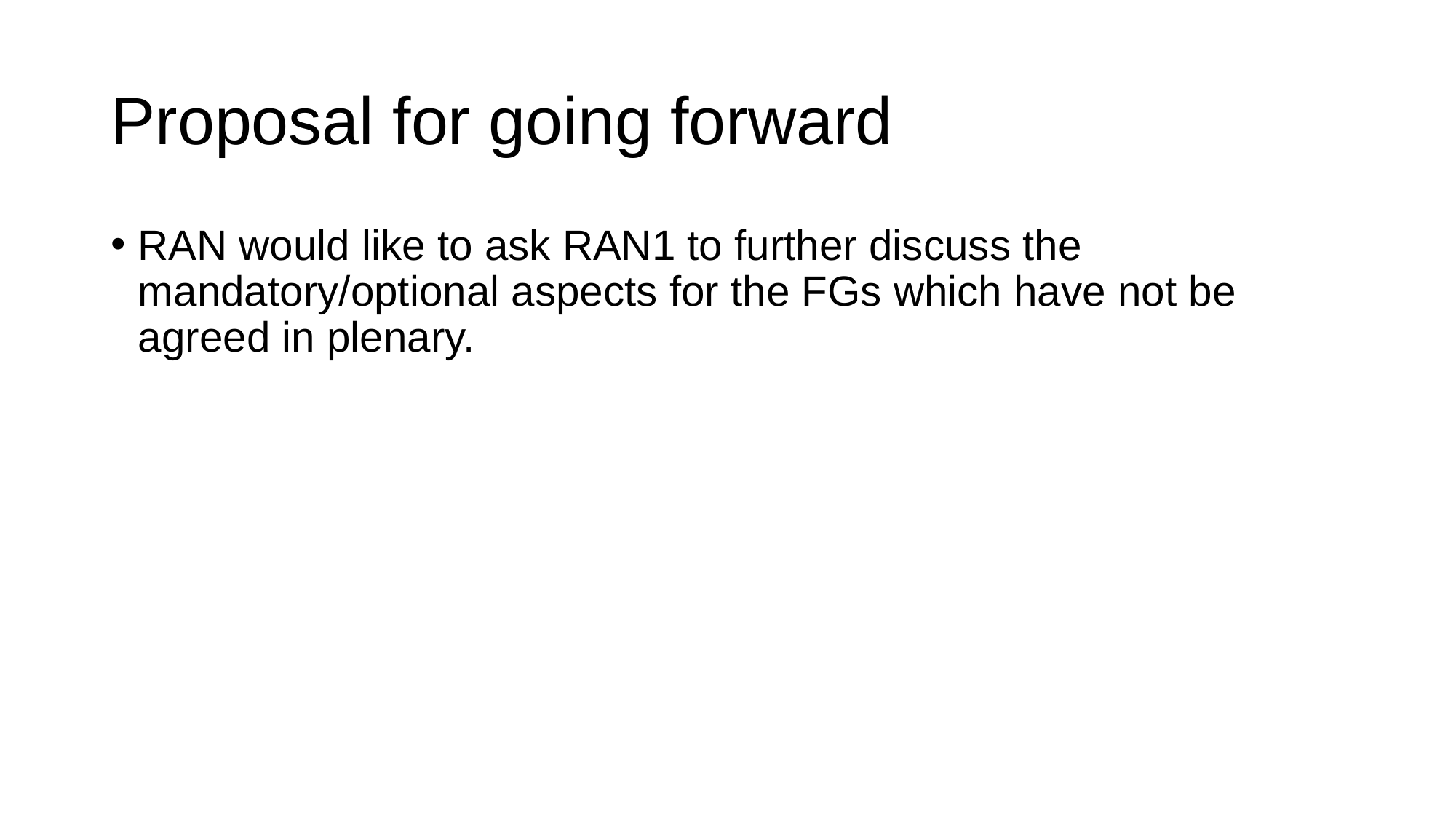

# Proposal for going forward
RAN would like to ask RAN1 to further discuss the mandatory/optional aspects for the FGs which have not be agreed in plenary.